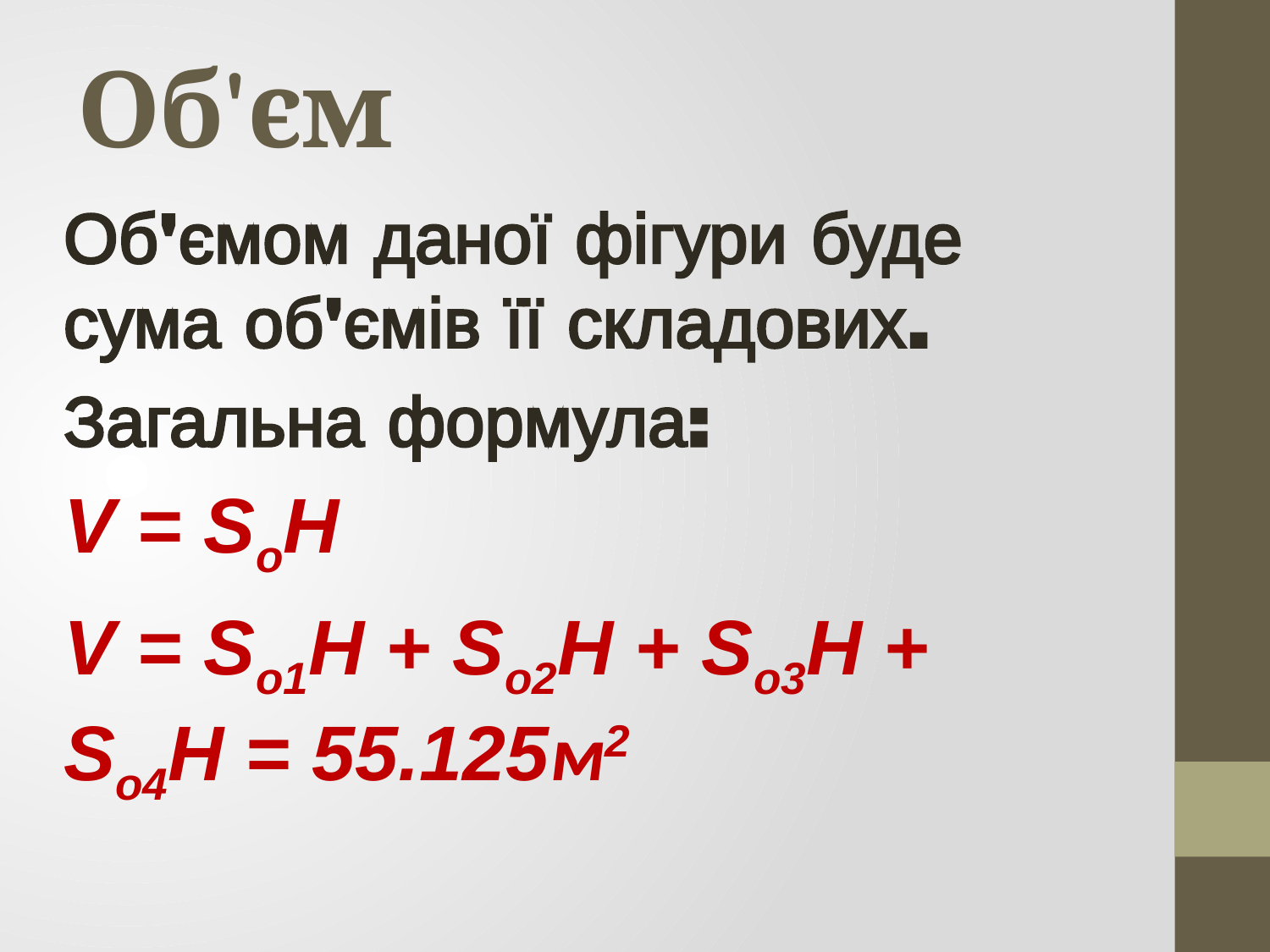

# Об'єм
Об'ємом даної фігури буде сума об'ємів її складових.
Загальна формула:
V = SoH
V = So1H + So2H + So3H + So4H = 55.125м2